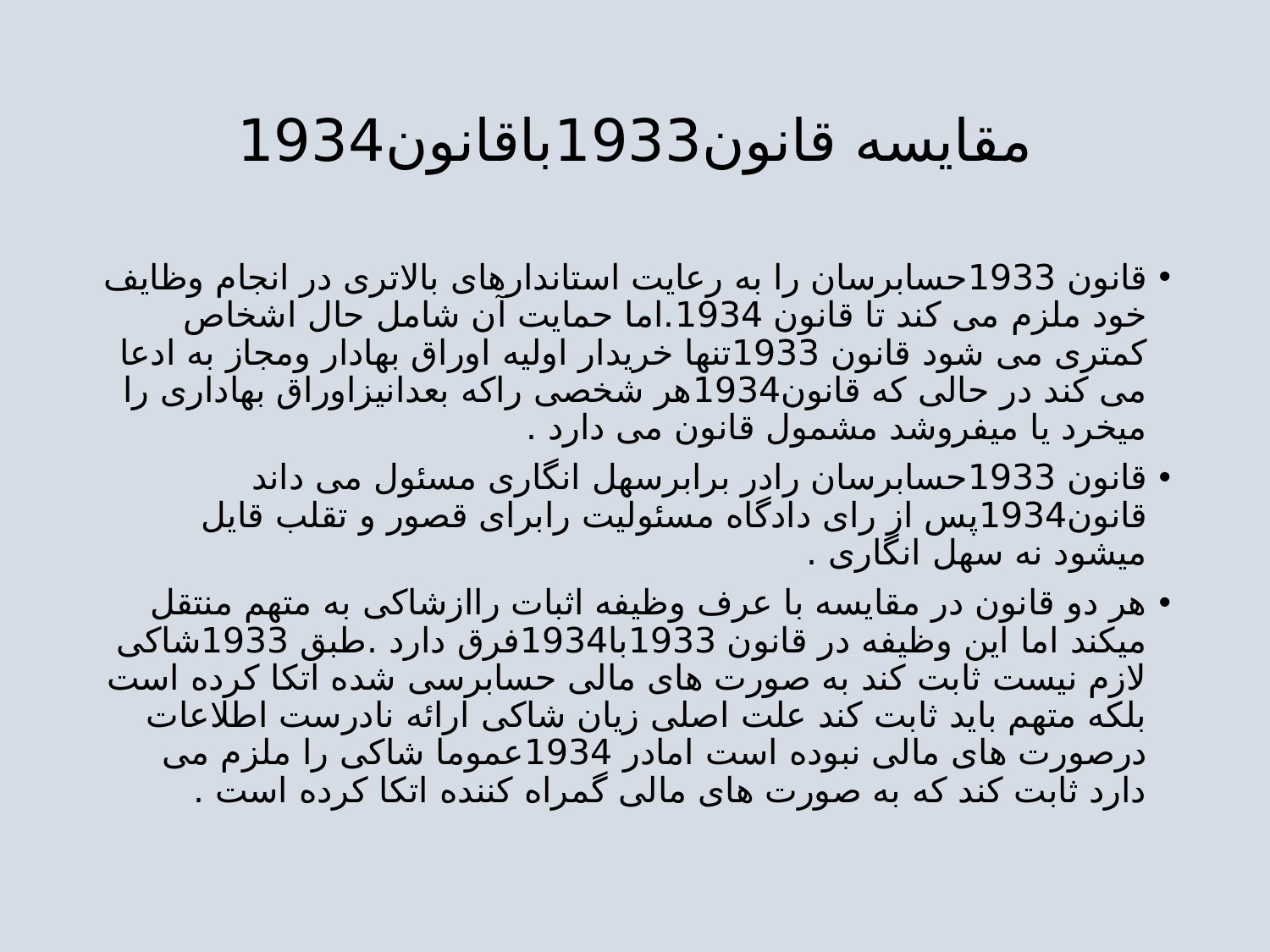

# مقایسه قانون1933باقانون1934
قانون 1933حسابرسان را به رعایت استاندارهای بالاتری در انجام وظایف خود ملزم می کند تا قانون 1934.اما حمایت آن شامل حال اشخاص کمتری می شود قانون 1933تنها خریدار اولیه اوراق بهادار ومجاز به ادعا می کند در حالی که قانون1934هر شخصی راکه بعدانیزاوراق بهاداری را میخرد یا میفروشد مشمول قانون می دارد .
قانون 1933حسابرسان رادر برابرسهل انگاری مسئول می داند قانون1934پس از رای دادگاه مسئولیت رابرای قصور و تقلب قایل میشود نه سهل انگاری .
هر دو قانون در مقایسه با عرف وظیفه اثبات راازشاکی به متهم منتقل میکند اما این وظیفه در قانون 1933با1934فرق دارد .طبق 1933شاکی لازم نیست ثابت کند به صورت های مالی حسابرسی شده اتکا کرده است بلکه متهم باید ثابت کند علت اصلی زیان شاکی ارائه نادرست اطلاعات درصورت های مالی نبوده است امادر 1934عموما شاکی را ملزم می دارد ثابت کند که به صورت های مالی گمراه کننده اتکا کرده است .